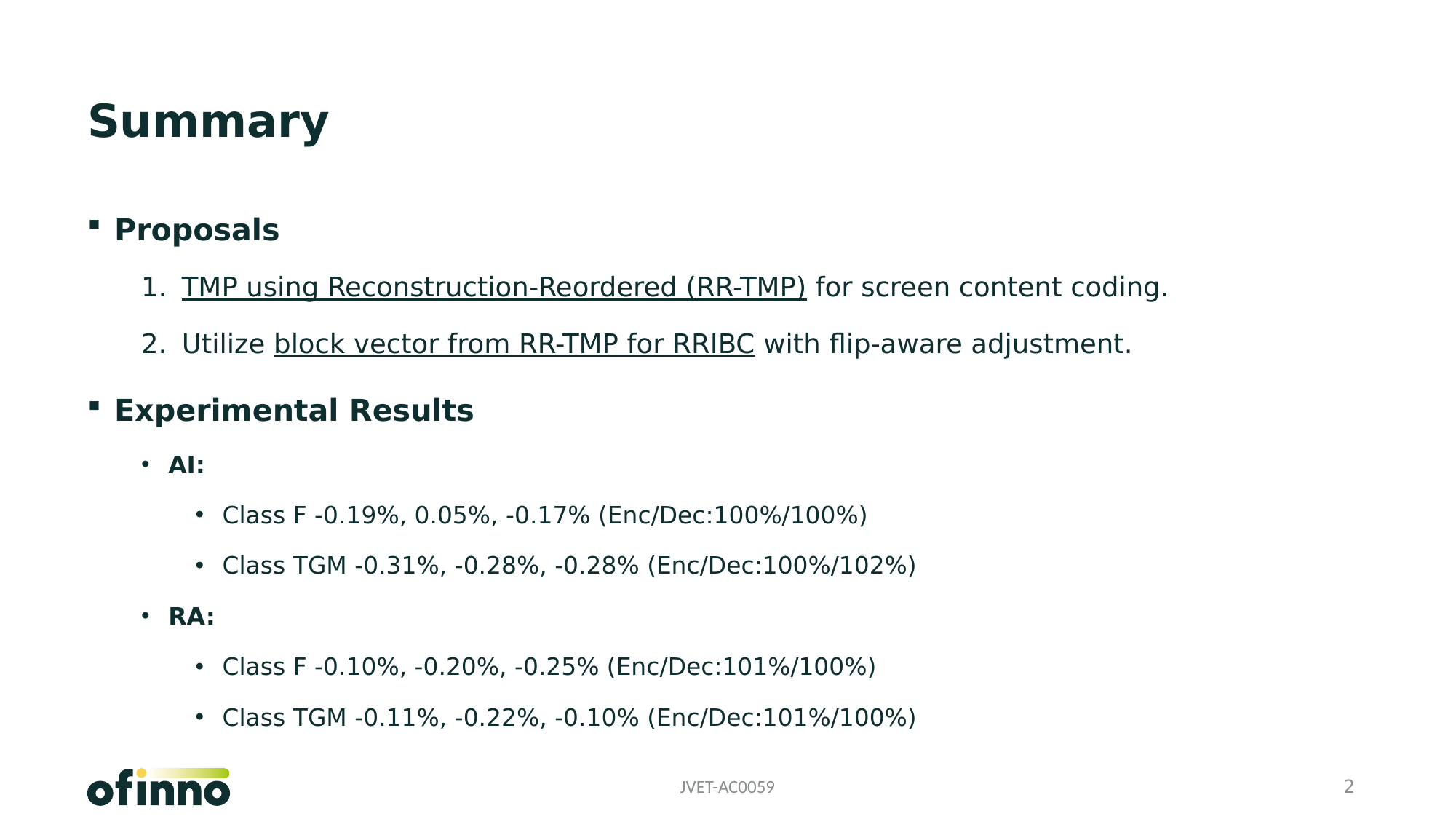

# Summary
Proposals
TMP using Reconstruction-Reordered (RR-TMP) for screen content coding.
Utilize block vector from RR-TMP for RRIBC with flip-aware adjustment.
Experimental Results
AI:
Class F -0.19%, 0.05%, -0.17% (Enc/Dec:100%/100%)
Class TGM -0.31%, -0.28%, -0.28% (Enc/Dec:100%/102%)
RA:
Class F -0.10%, -0.20%, -0.25% (Enc/Dec:101%/100%)
Class TGM -0.11%, -0.22%, -0.10% (Enc/Dec:101%/100%)

JVET-AC0059
2